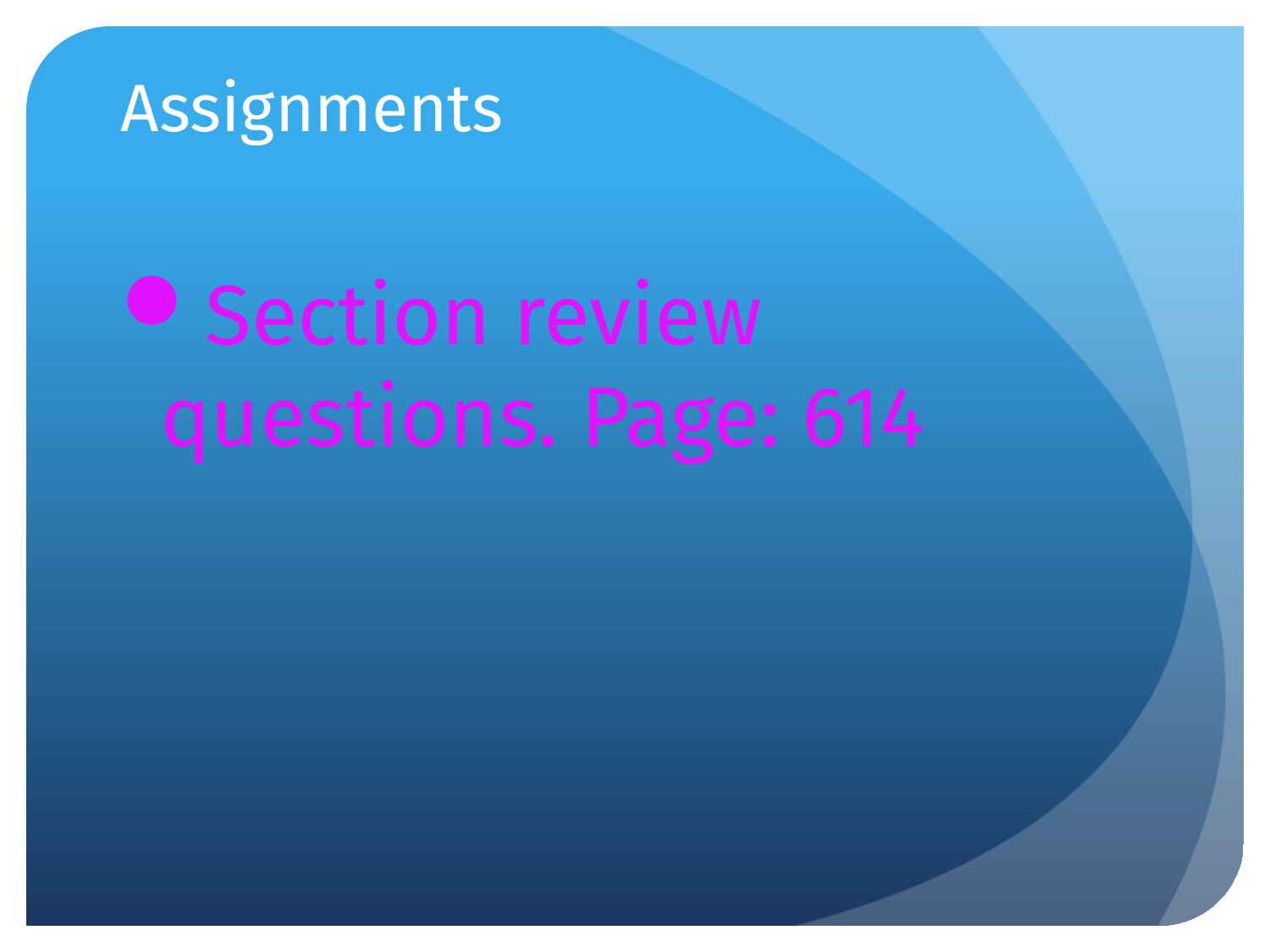

# Assignments
Section review questions. Page: 614